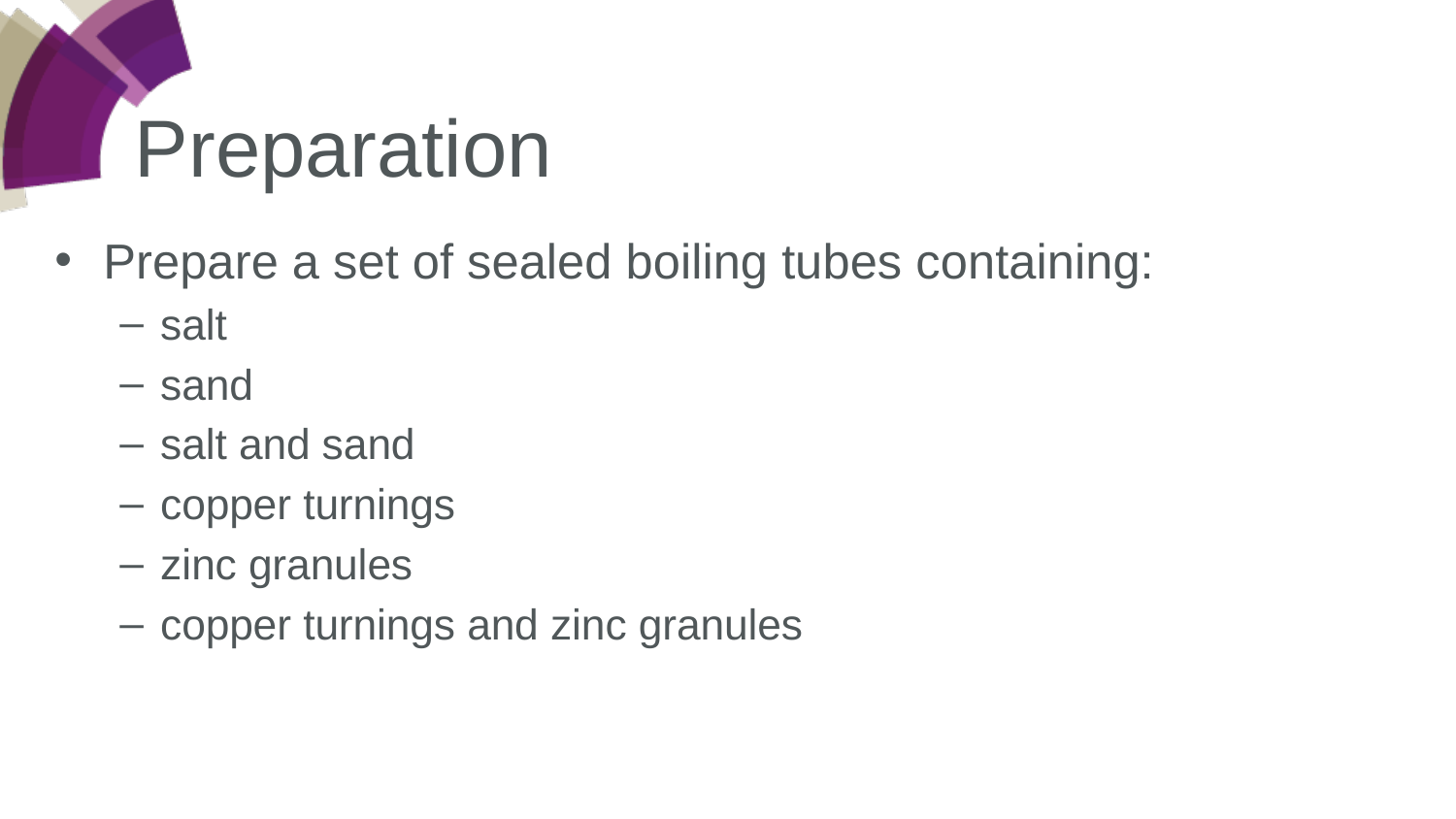

# Preparation
Prepare a set of sealed boiling tubes containing:
salt
sand
salt and sand
copper turnings
zinc granules
copper turnings and zinc granules